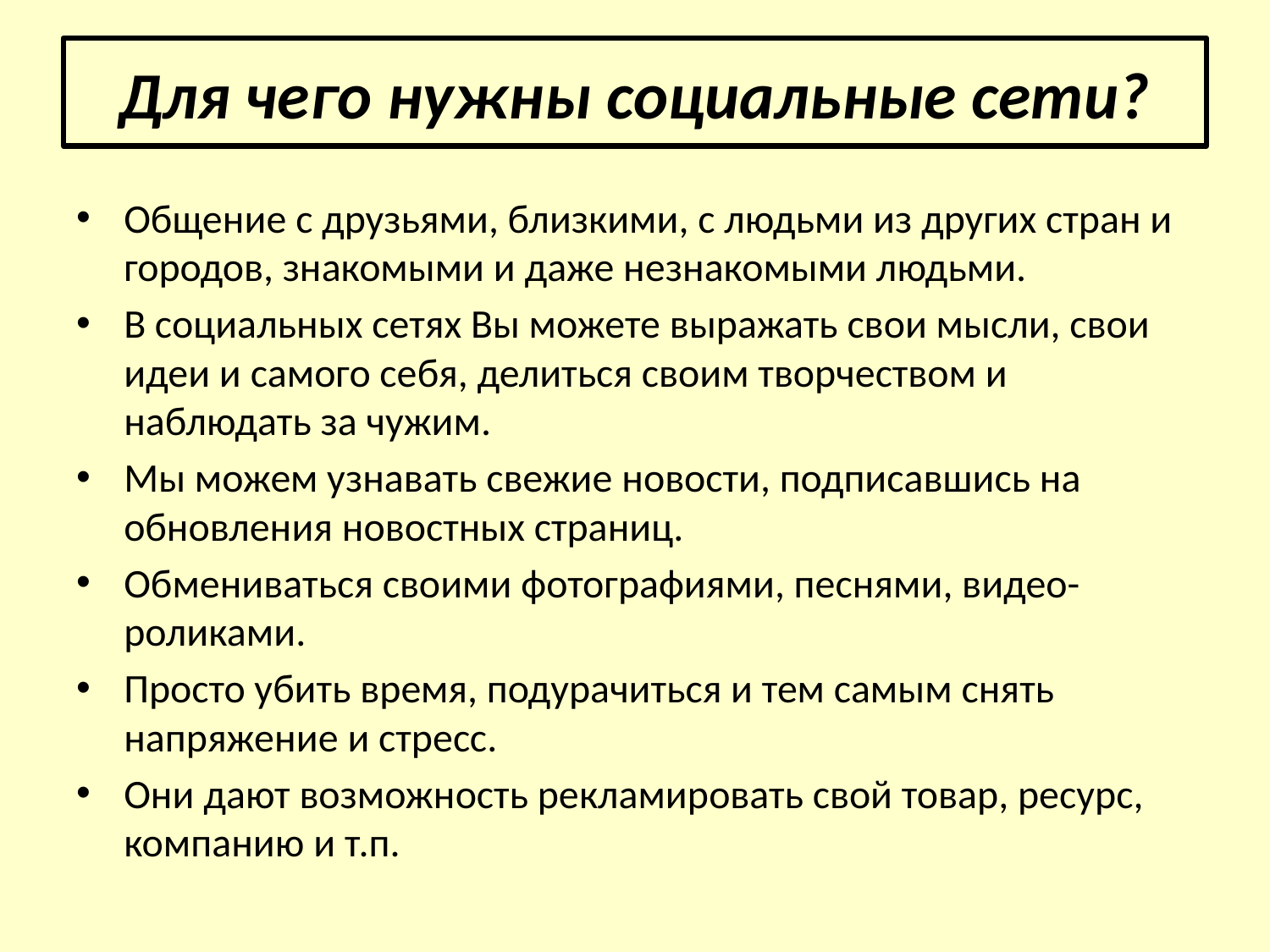

# Для чего нужны социальные сети?
Общение с друзьями, близкими, с людьми из других стран и городов, знакомыми и даже незнакомыми людьми.
В социальных сетях Вы можете выражать свои мысли, свои идеи и самого себя, делиться своим творчеством и наблюдать за чужим.
Мы можем узнавать свежие новости, подписавшись на обновления новостных страниц.
Обмениваться своими фотографиями, песнями, видео-роликами.
Просто убить время, подурачиться и тем самым снять напряжение и стресс.
Они дают возможность рекламировать свой товар, ресурс, компанию и т.п.